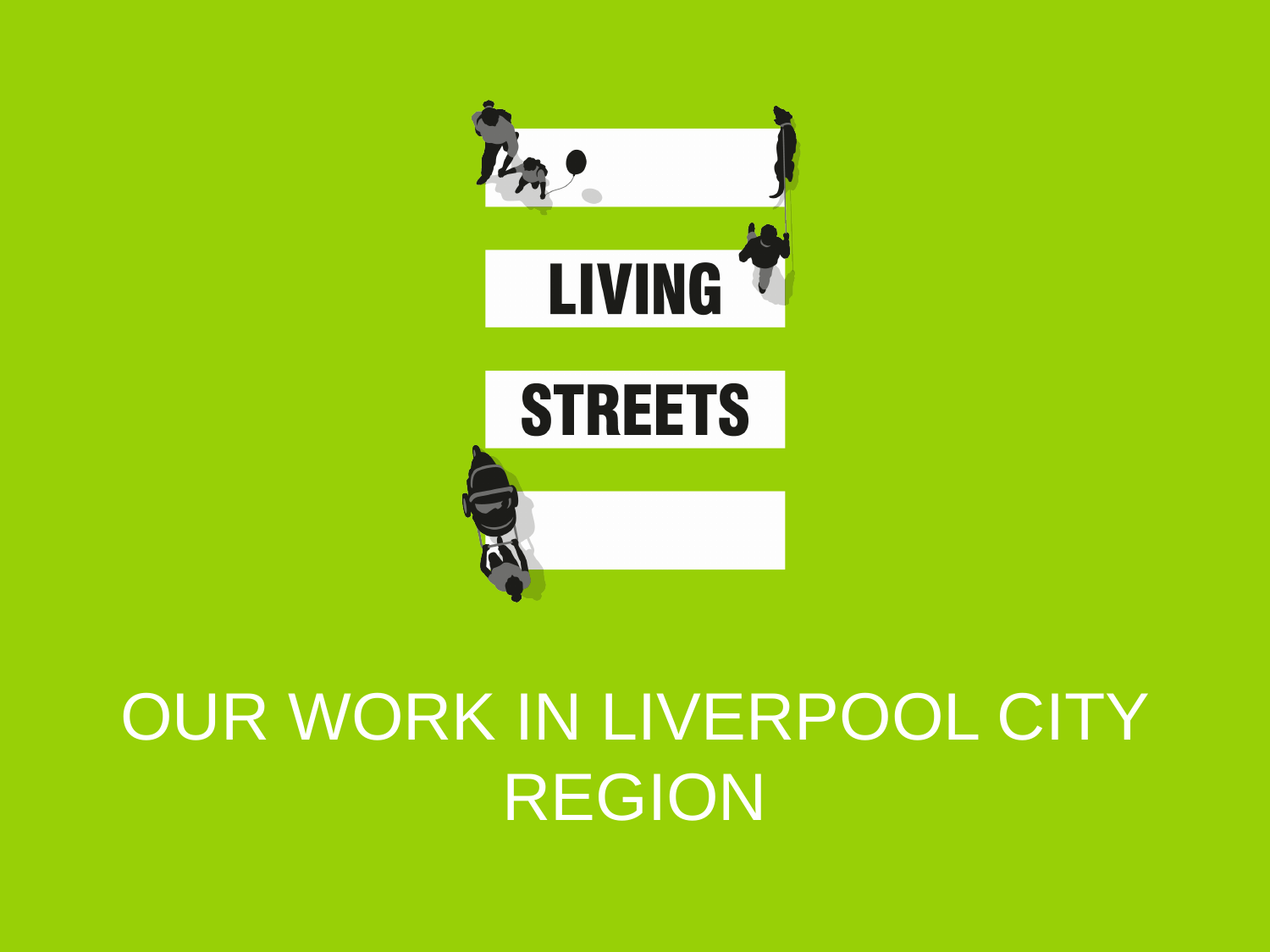

# Our work in Liverpool city region